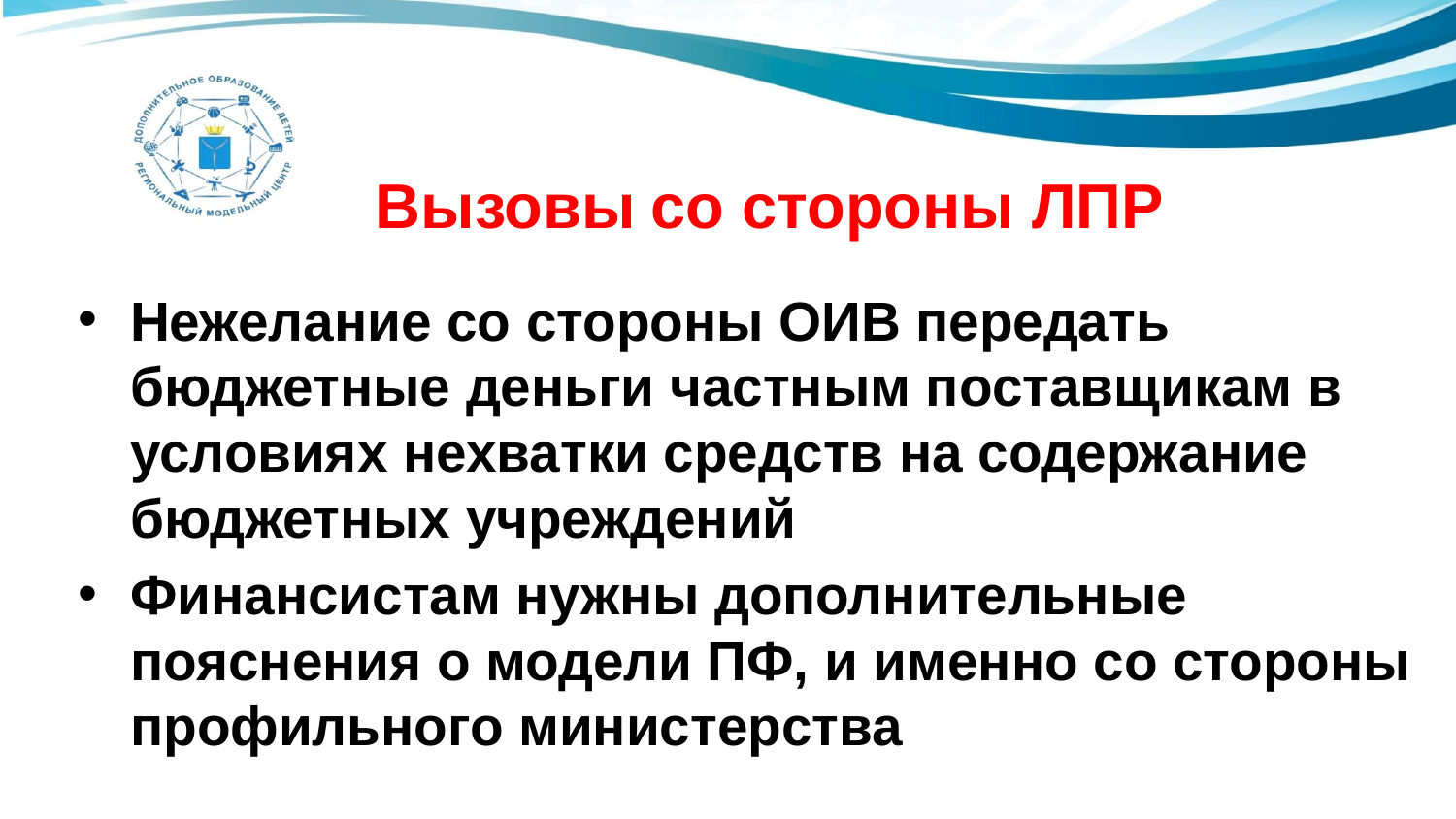

# Вызовы со стороны ЛПР
Нежелание со стороны ОИВ передать бюджетные деньги частным поставщикам в условиях нехватки средств на содержание бюджетных учреждений
Финансистам нужны дополнительные пояснения о модели ПФ, и именно со стороны профильного министерства